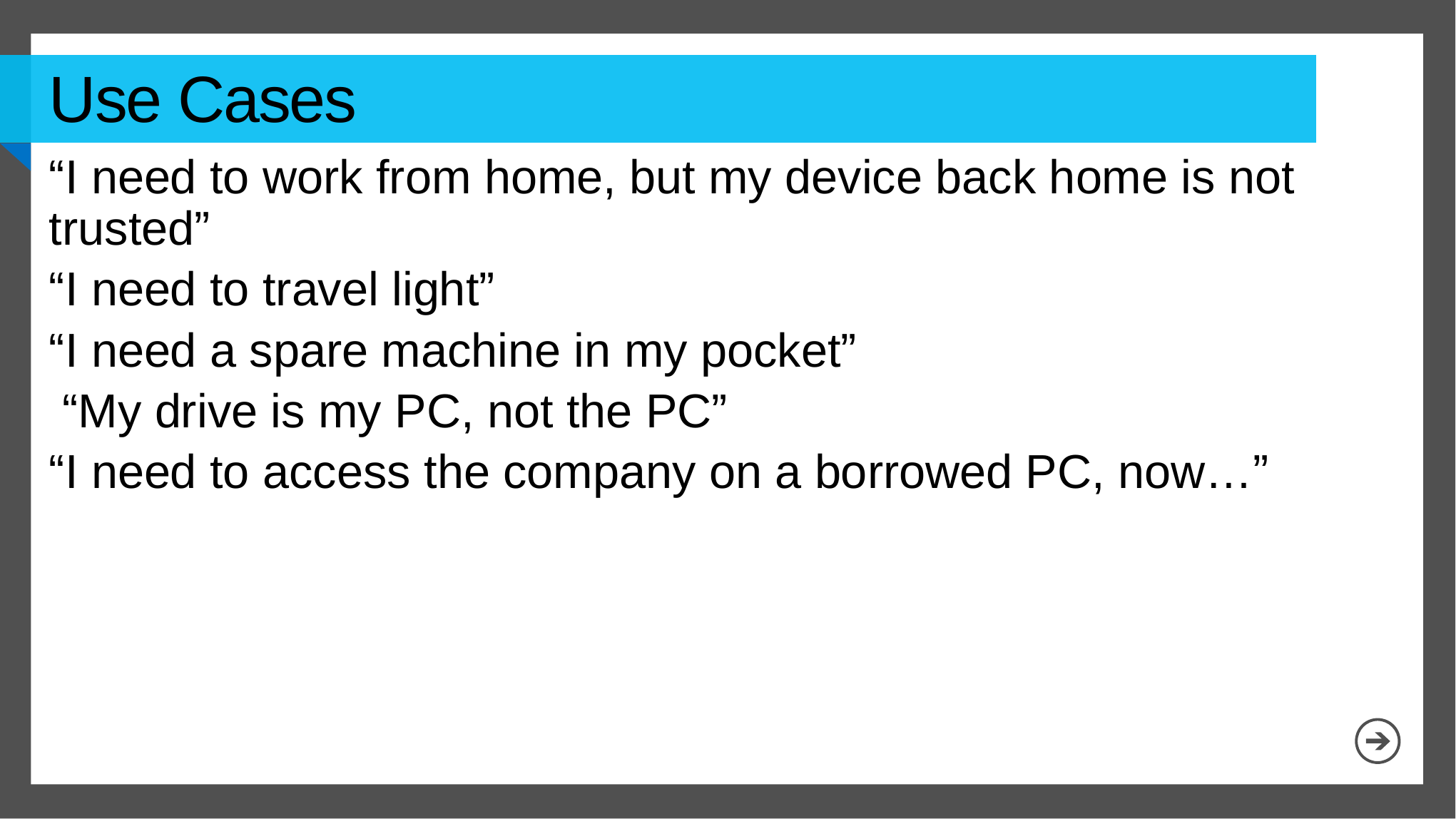

# Use Cases
“I need to work from home, but my device back home is not trusted”
“I need to travel light”
“I need a spare machine in my pocket”
 “My drive is my PC, not the PC”
“I need to access the company on a borrowed PC, now…”